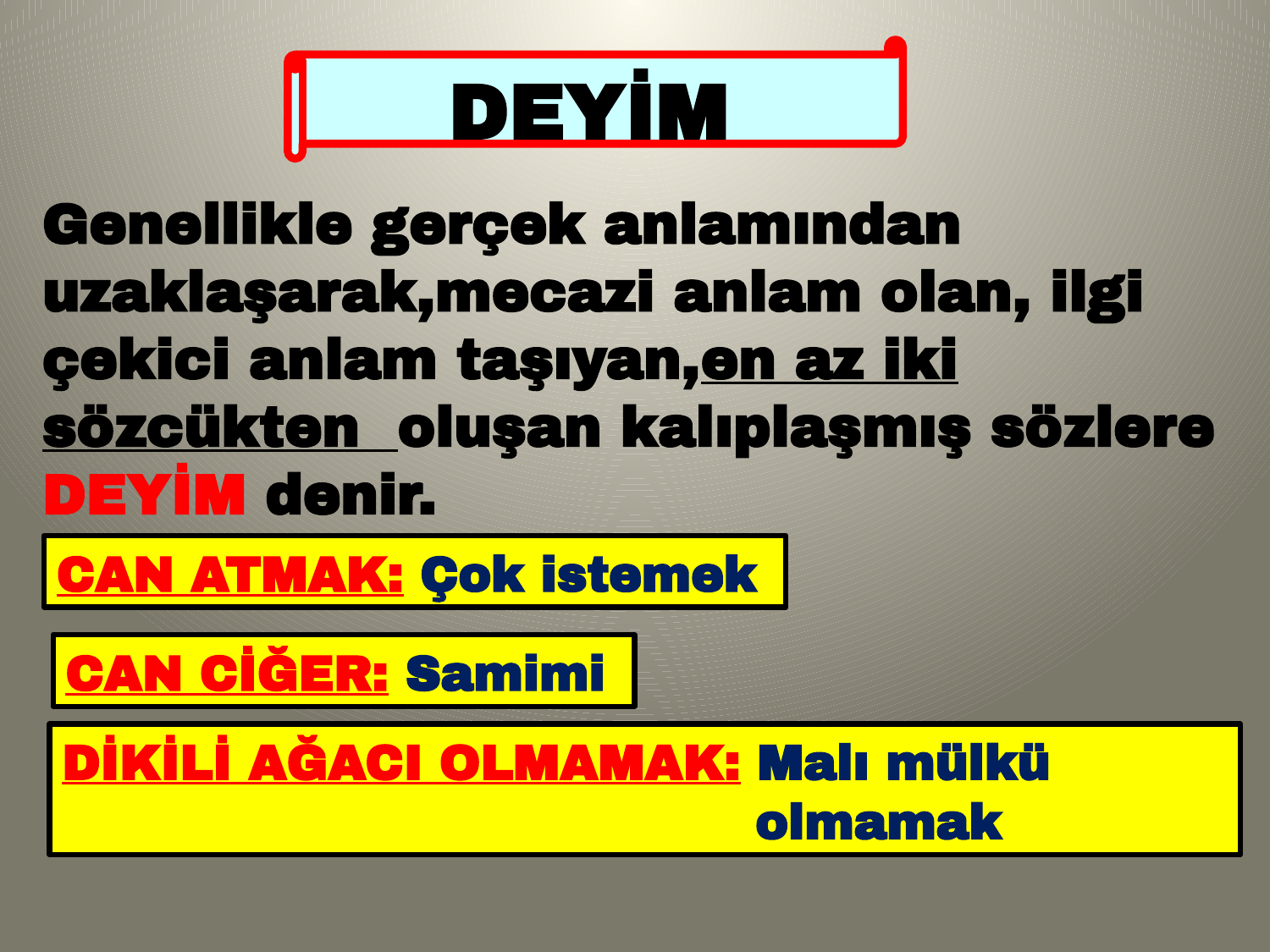

DEYİM
Genellikle gerçek anlamından uzaklaşarak,mecazi anlam olan, ilgi çekici anlam taşıyan,en az iki sözcükten  oluşan kalıplaşmış sözlere DEYİM denir.
Can atmak: Çok istemek
Can cİğer: Samimi
Dİkİlİ ağacI olmamak: Malı mülkü
                                          olmamak